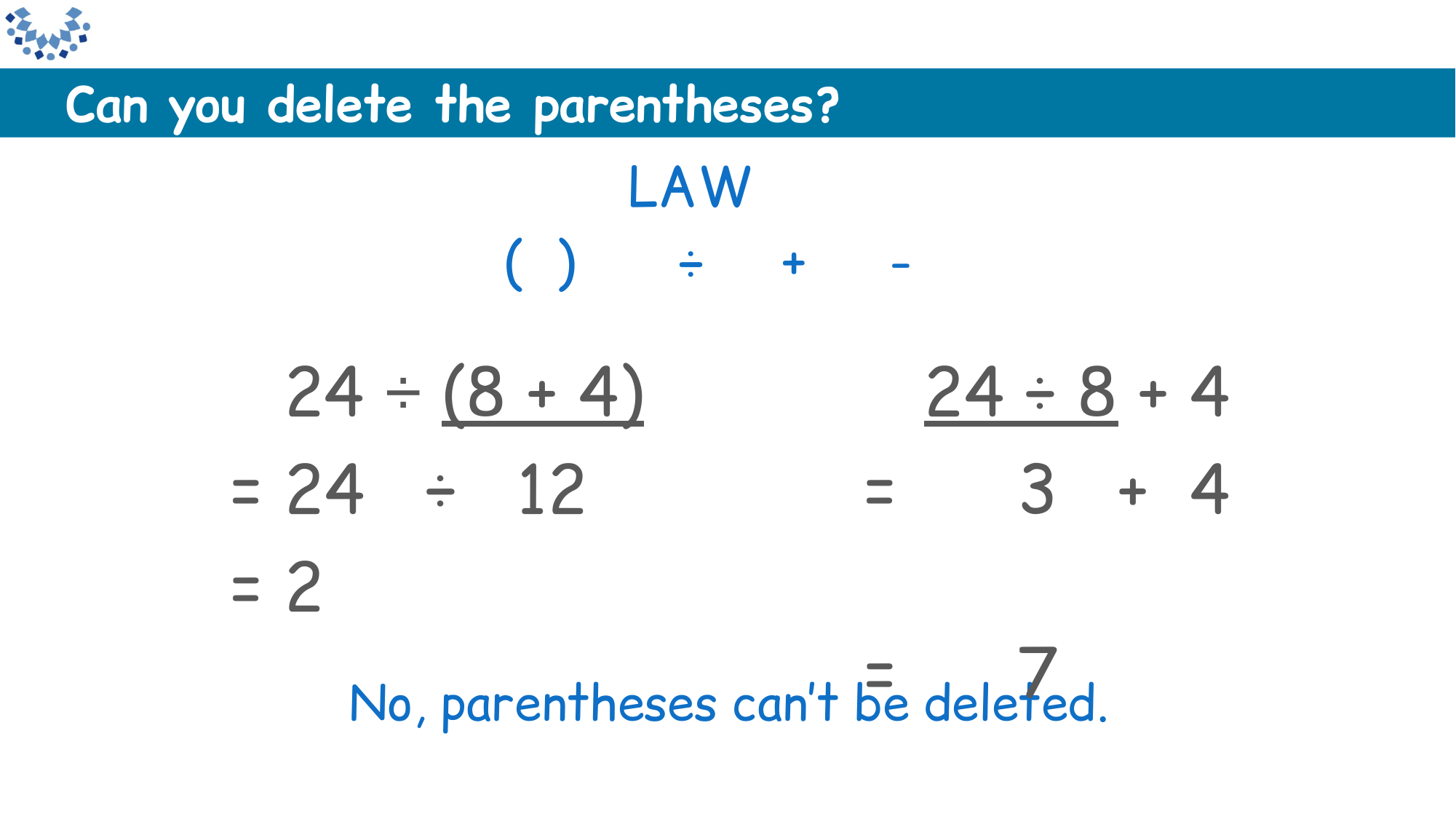

Can you delete the parentheses?
LAW
(  )
+     -
÷
  24 ÷ (8 + 4)
= 24   ÷   12
= 2
   24 ÷ 8 + 4
=      3   +  4
=      7
No, parentheses can’t be deleted.